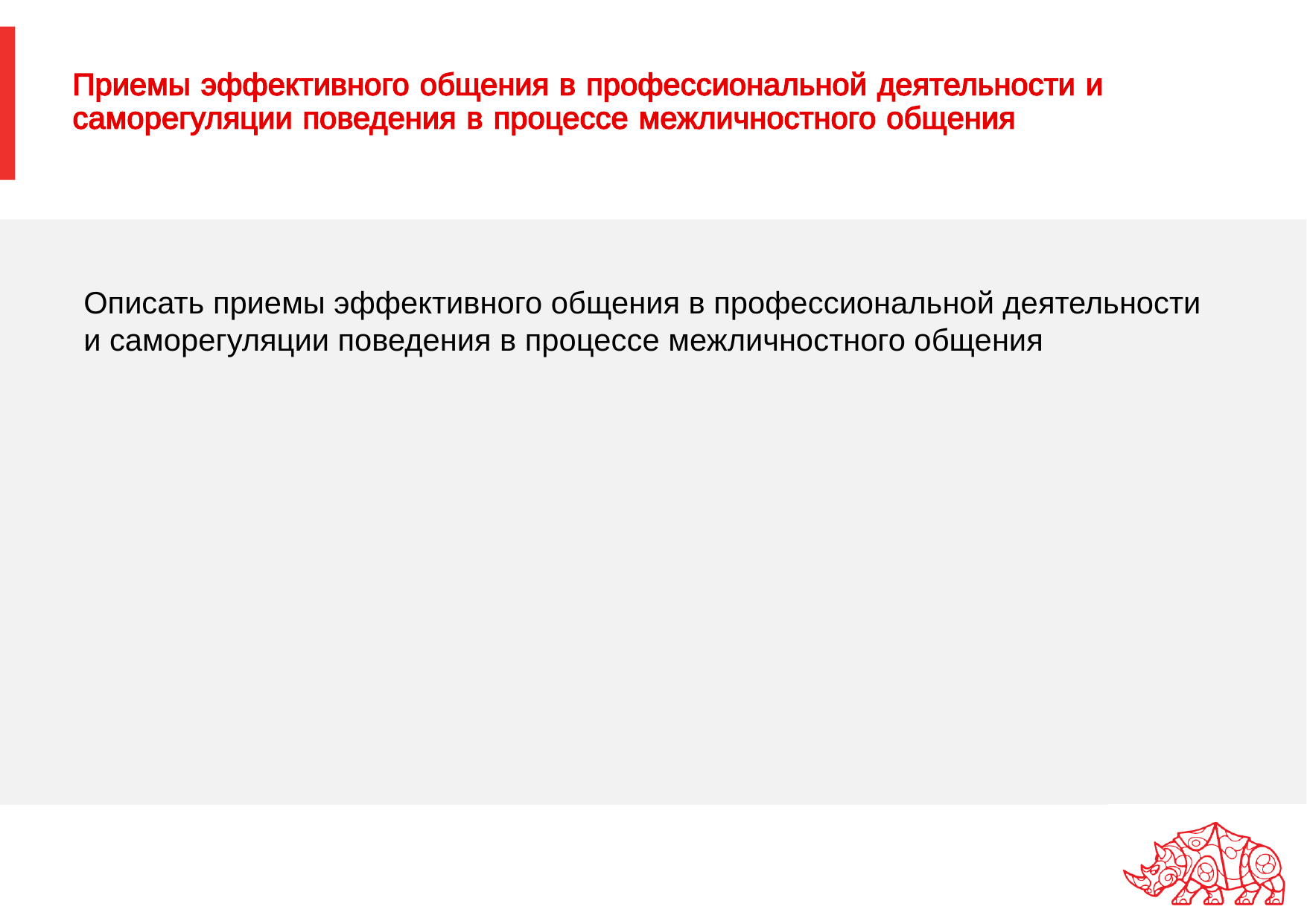

# Приемы эффективного общения в профессиональной деятельности и саморегуляции поведения в процессе межличностного общения
Описать приемы эффективного общения в профессиональной деятельности и саморегуляции поведения в процессе межличностного общения